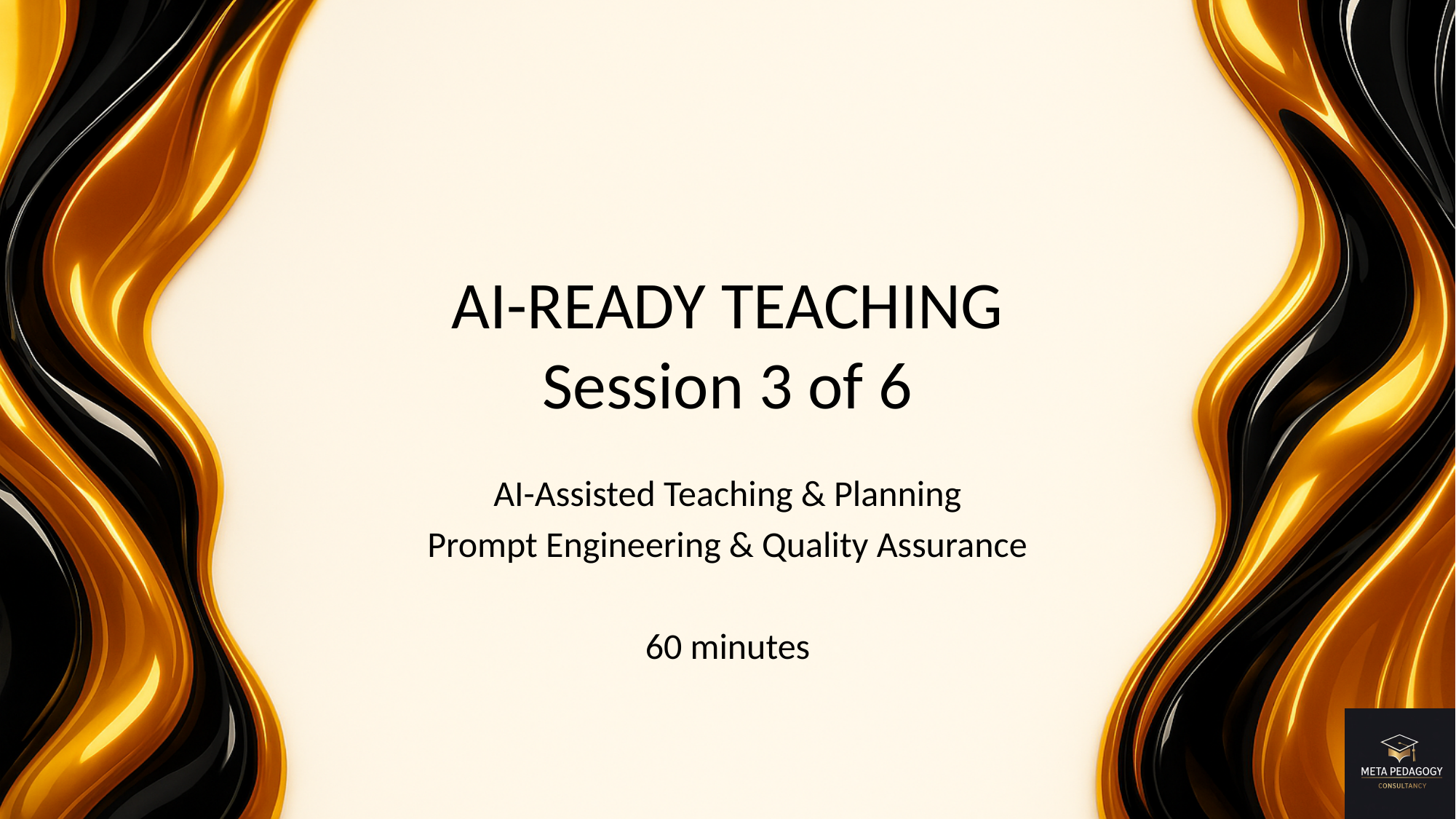

# AI-READY TEACHING
Session 3 of 6
AI-Assisted Teaching & Planning
Prompt Engineering & Quality Assurance

60 minutes